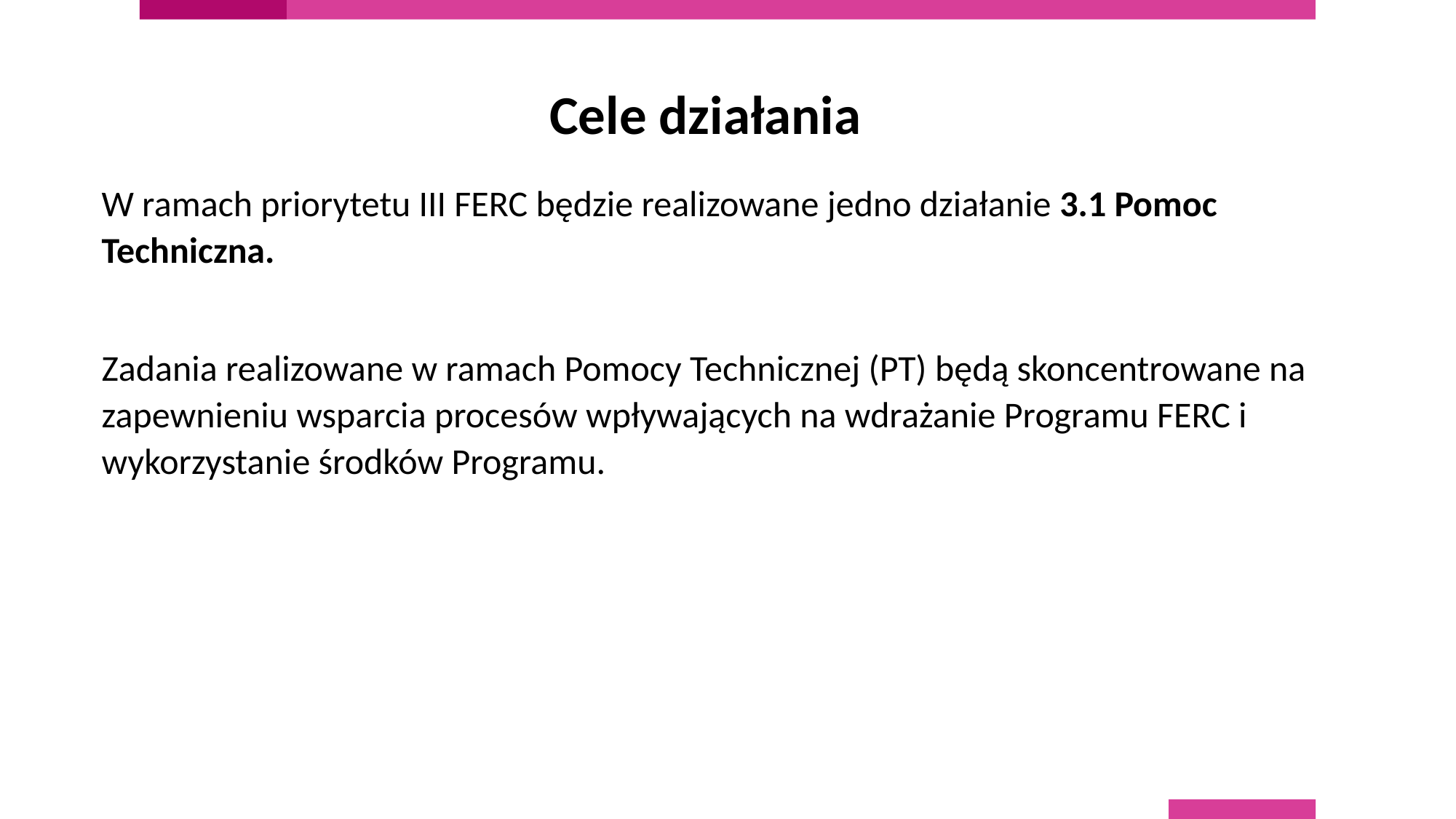

Cele działania
W ramach priorytetu III FERC będzie realizowane jedno działanie 3.1 Pomoc Techniczna.

Zadania realizowane w ramach Pomocy Technicznej (PT) będą skoncentrowane na zapewnieniu wsparcia procesów wpływających na wdrażanie Programu FERC i  wykorzystanie środków Programu.